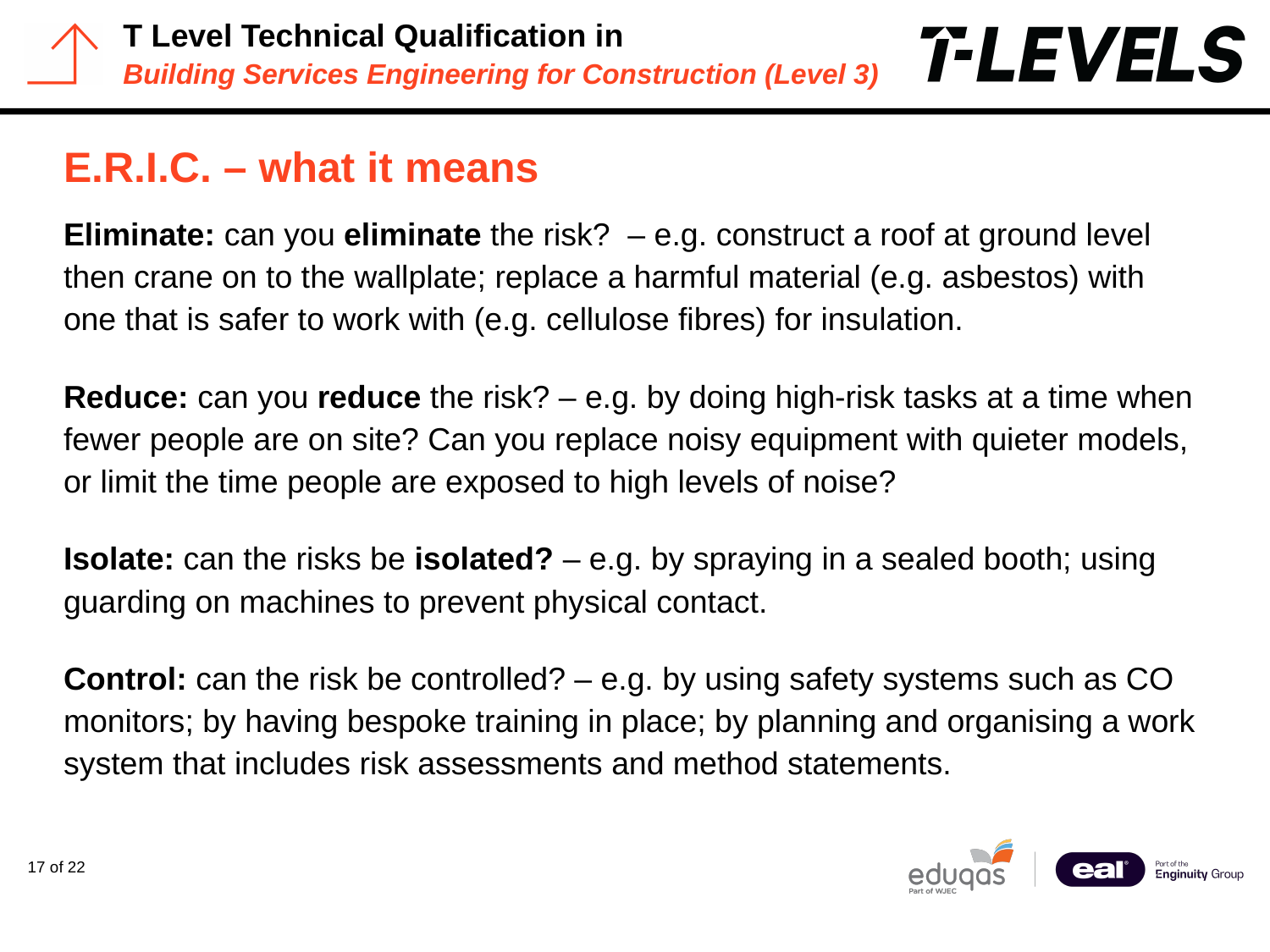

# E.R.I.C. – what it means
Eliminate: can you eliminate the risk?  – e.g. construct a roof at ground level then crane on to the wallplate; replace a harmful material (e.g. asbestos) with one that is safer to work with (e.g. cellulose fibres) for insulation.
Reduce: can you reduce the risk? – e.g. by doing high-risk tasks at a time when fewer people are on site? Can you replace noisy equipment with quieter models, or limit the time people are exposed to high levels of noise?
Isolate: can the risks be isolated? – e.g. by spraying in a sealed booth; using guarding on machines to prevent physical contact.
Control: can the risk be controlled? – e.g. by using safety systems such as CO monitors; by having bespoke training in place; by planning and organising a work system that includes risk assessments and method statements.